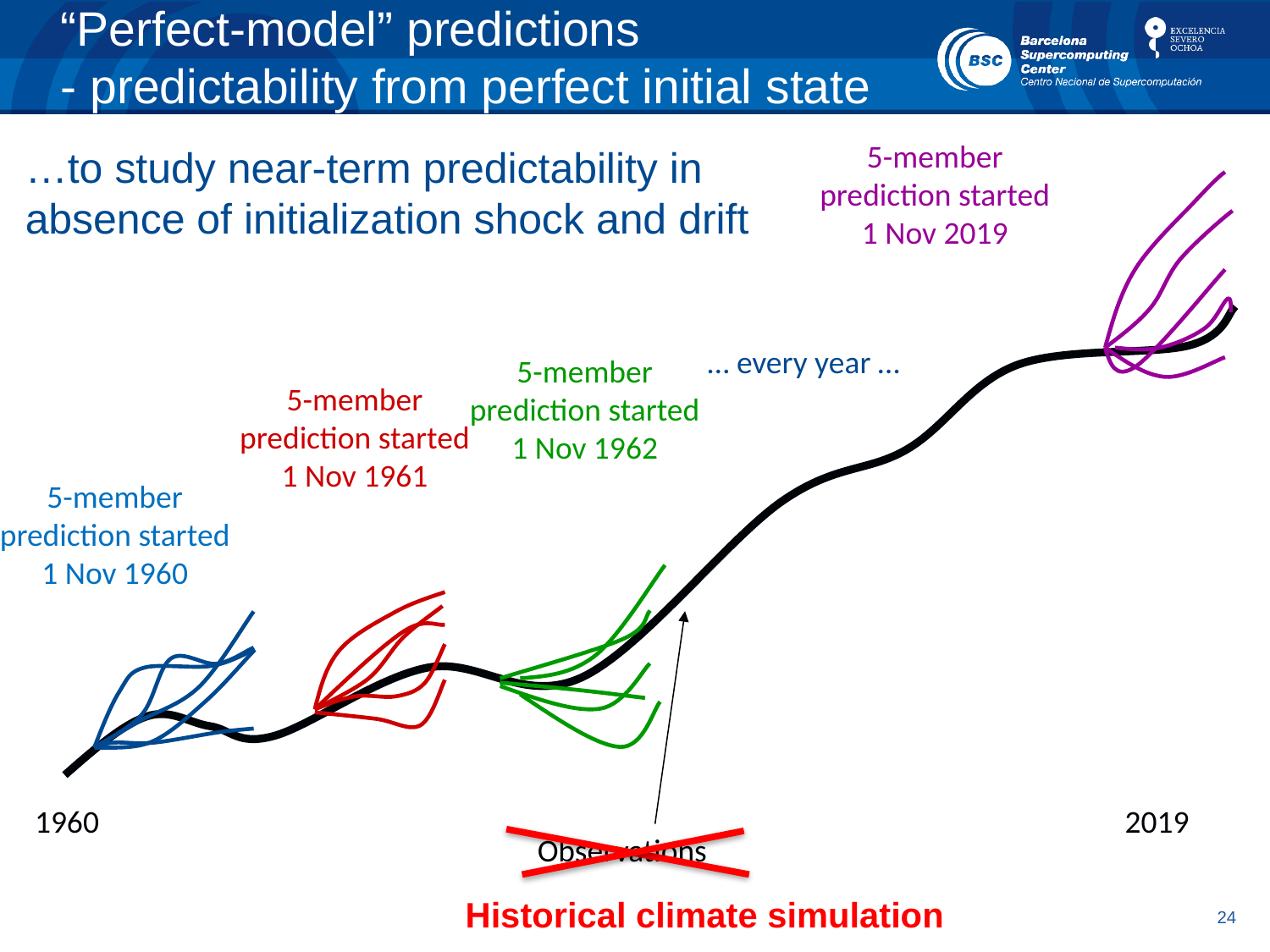

# “Perfect-model” predictions - predictability from perfect initial state
5-member prediction started 1 Nov 2019
…to study near-term predictability in absence of initialization shock and drift

… every year …
5-member prediction started 1 Nov 1962

5-member prediction started 1 Nov 1961
5-member prediction started 1 Nov 1960

 1960
 2019
Observations
Historical climate simulation